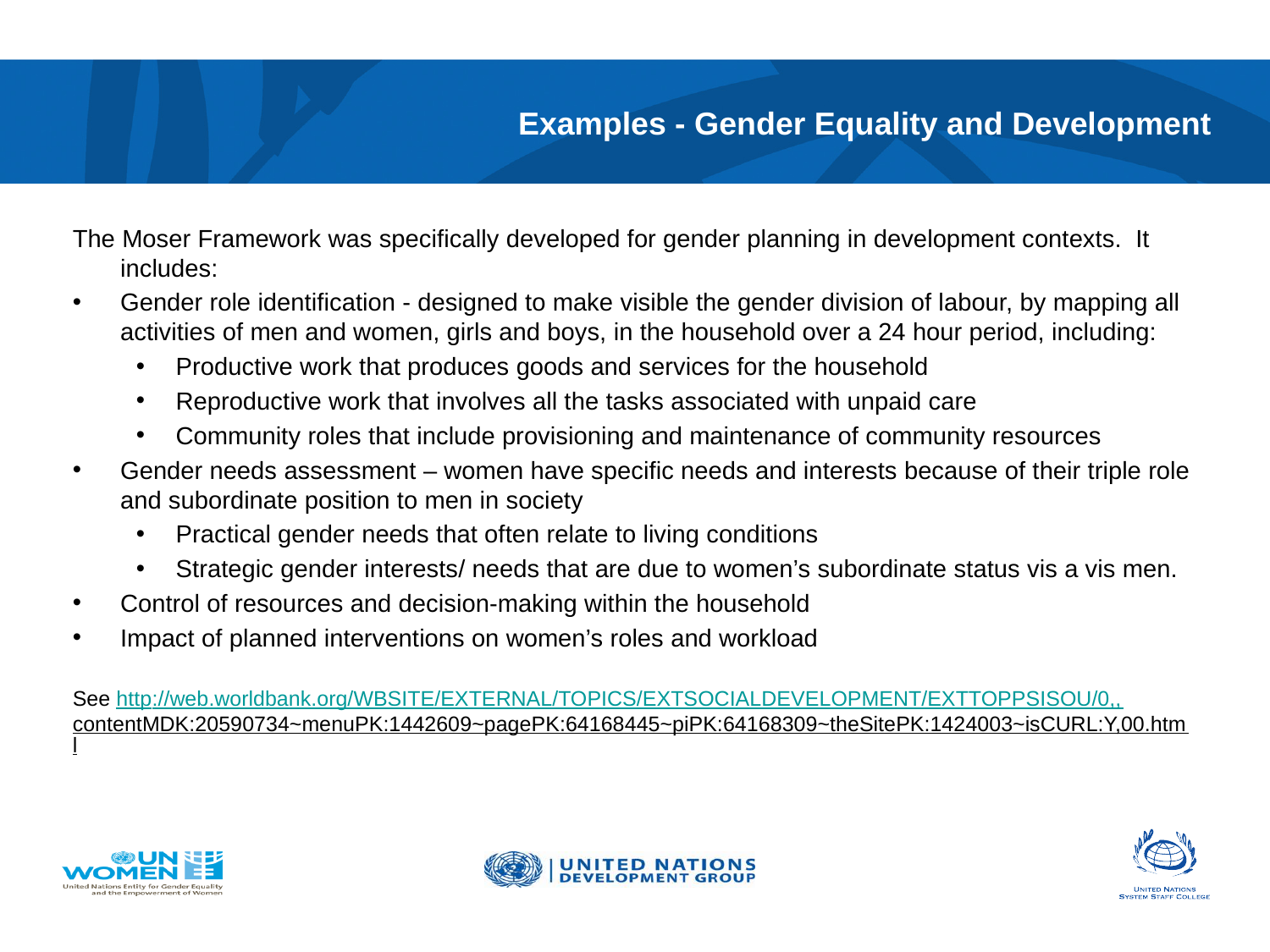

# Examples - Gender Equality and Development
The Moser Framework was specifically developed for gender planning in development contexts.  It includes:
Gender role identification - designed to make visible the gender division of labour, by mapping all activities of men and women, girls and boys, in the household over a 24 hour period, including:
Productive work that produces goods and services for the household
Reproductive work that involves all the tasks associated with unpaid care
Community roles that include provisioning and maintenance of community resources
Gender needs assessment – women have specific needs and interests because of their triple role and subordinate position to men in society
Practical gender needs that often relate to living conditions
Strategic gender interests/ needs that are due to women’s subordinate status vis a vis men.
Control of resources and decision-making within the household
Impact of planned interventions on women’s roles and workload

See http://web.worldbank.org/WBSITE/EXTERNAL/TOPICS/EXTSOCIALDEVELOPMENT/EXTTOPPSISOU/0,,contentMDK:20590734~menuPK:1442609~pagePK:64168445~piPK:64168309~theSitePK:1424003~isCURL:Y,00.html